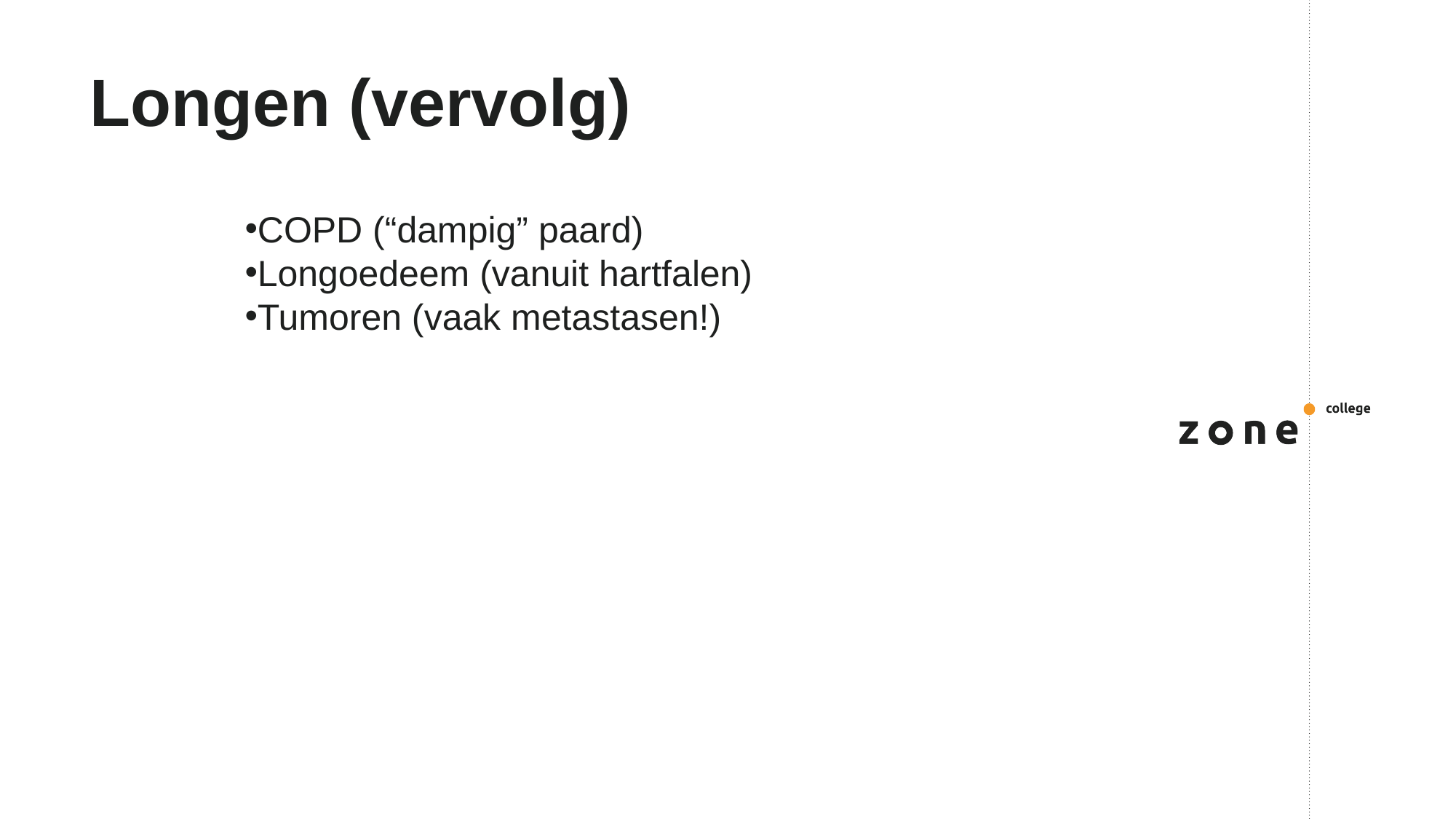

# Longen (vervolg)
COPD (“dampig” paard)
Longoedeem (vanuit hartfalen)
Tumoren (vaak metastasen!)